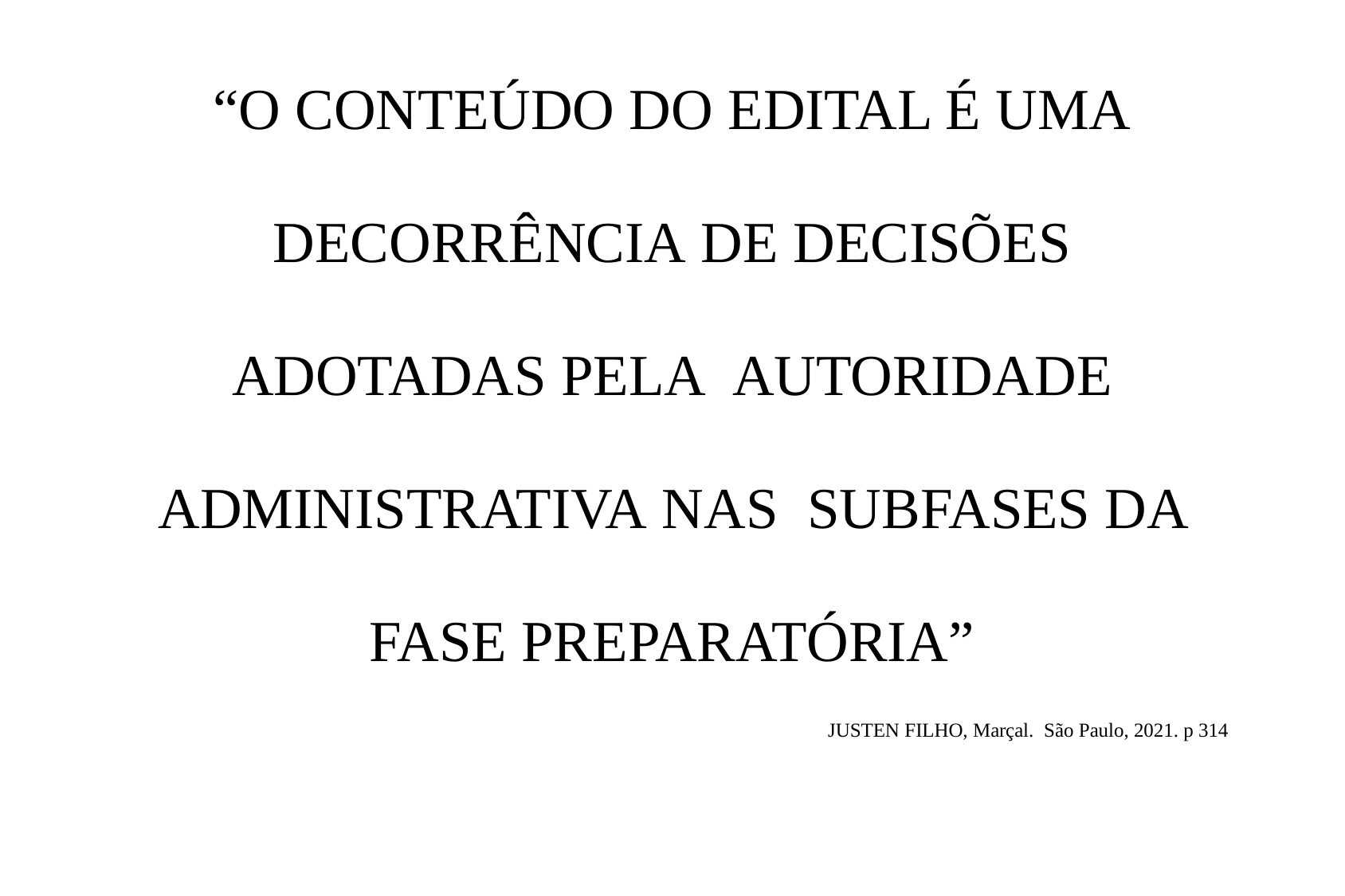

“O CONTEÚDO DO EDITAL É UMA
DECORRÊNCIA DE DECISÕES ADOTADAS PELA  AUTORIDADE ADMINISTRATIVA NAS  SUBFASES DA FASE PREPARATÓRIA”

JUSTEN FILHO, Marçal. São Paulo, 2021. p 314